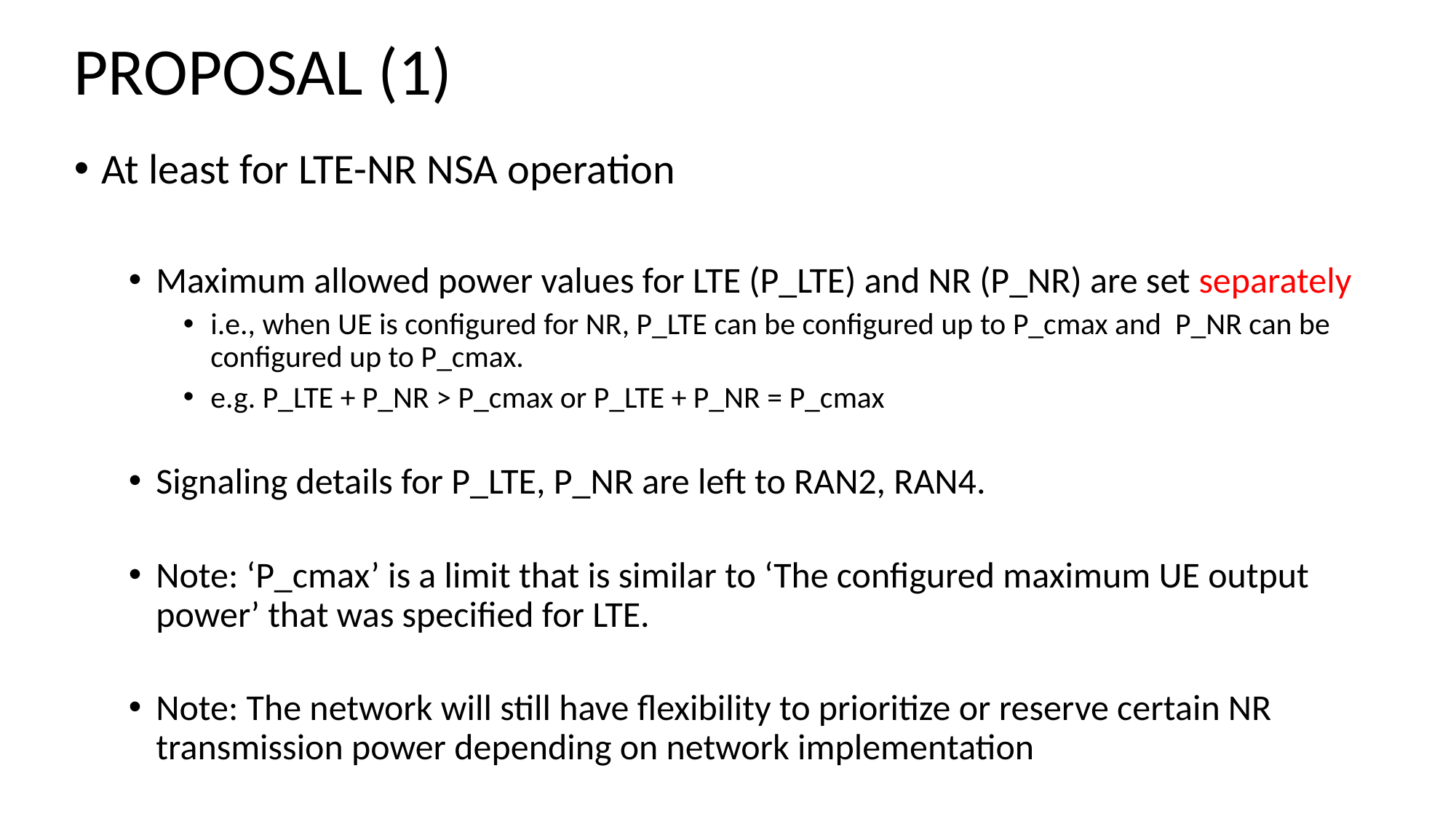

# PROPOSAL (1)
At least for LTE-NR NSA operation

Maximum allowed power values for LTE (P_LTE) and NR (P_NR) are set separately
i.e., when UE is configured for NR, P_LTE can be configured up to P_cmax and  P_NR can be configured up to P_cmax.
e.g. P_LTE + P_NR > P_cmax or P_LTE + P_NR = P_cmax

Signaling details for P_LTE, P_NR are left to RAN2, RAN4.

Note: ‘P_cmax’ is a limit that is similar to ‘The configured maximum UE output power’ that was specified for LTE.

Note: The network will still have flexibility to prioritize or reserve certain NR transmission power depending on network implementation